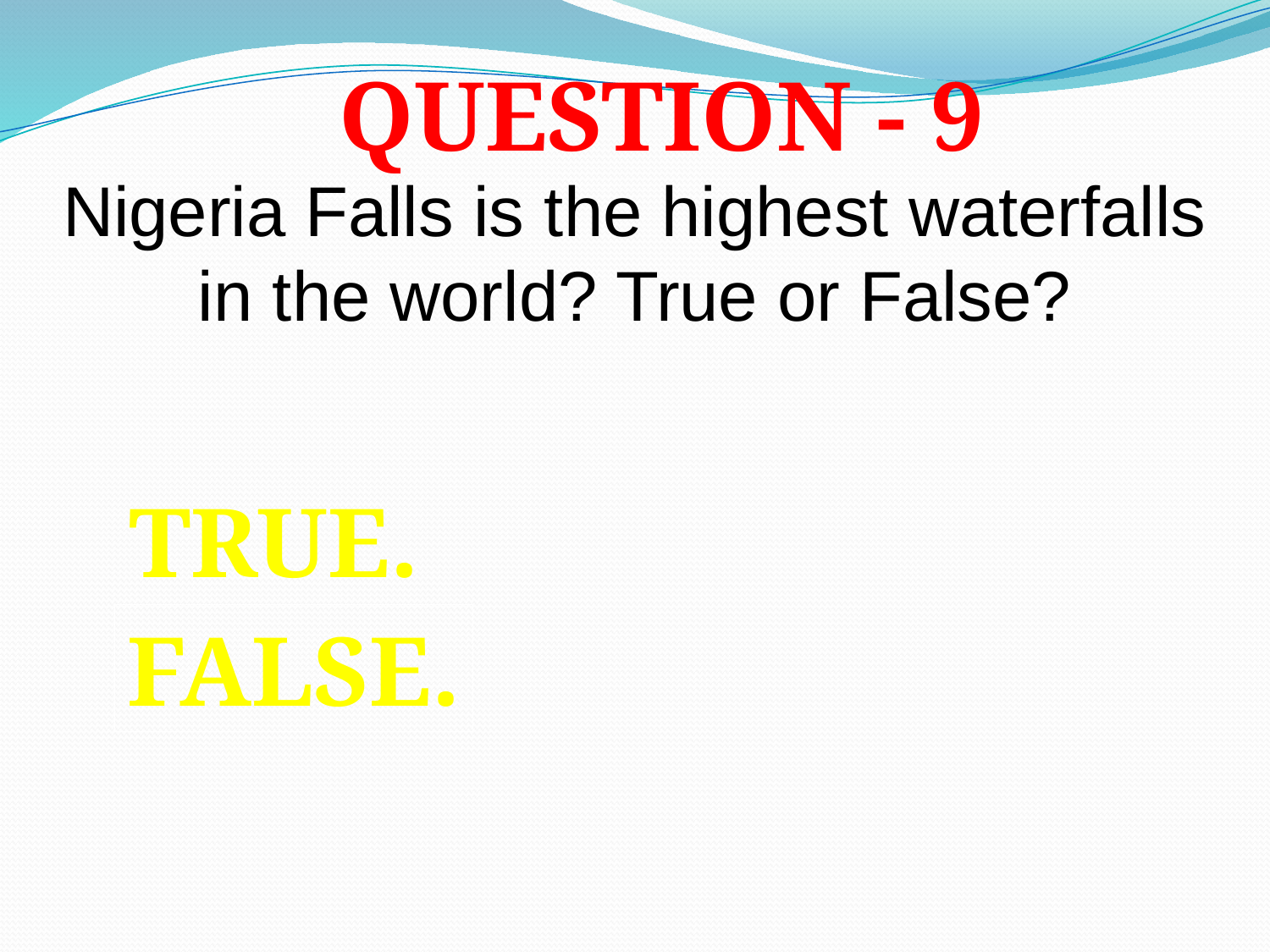

Question - 9
Nigeria Falls is the highest waterfalls in the world? True or False?
True.
False.